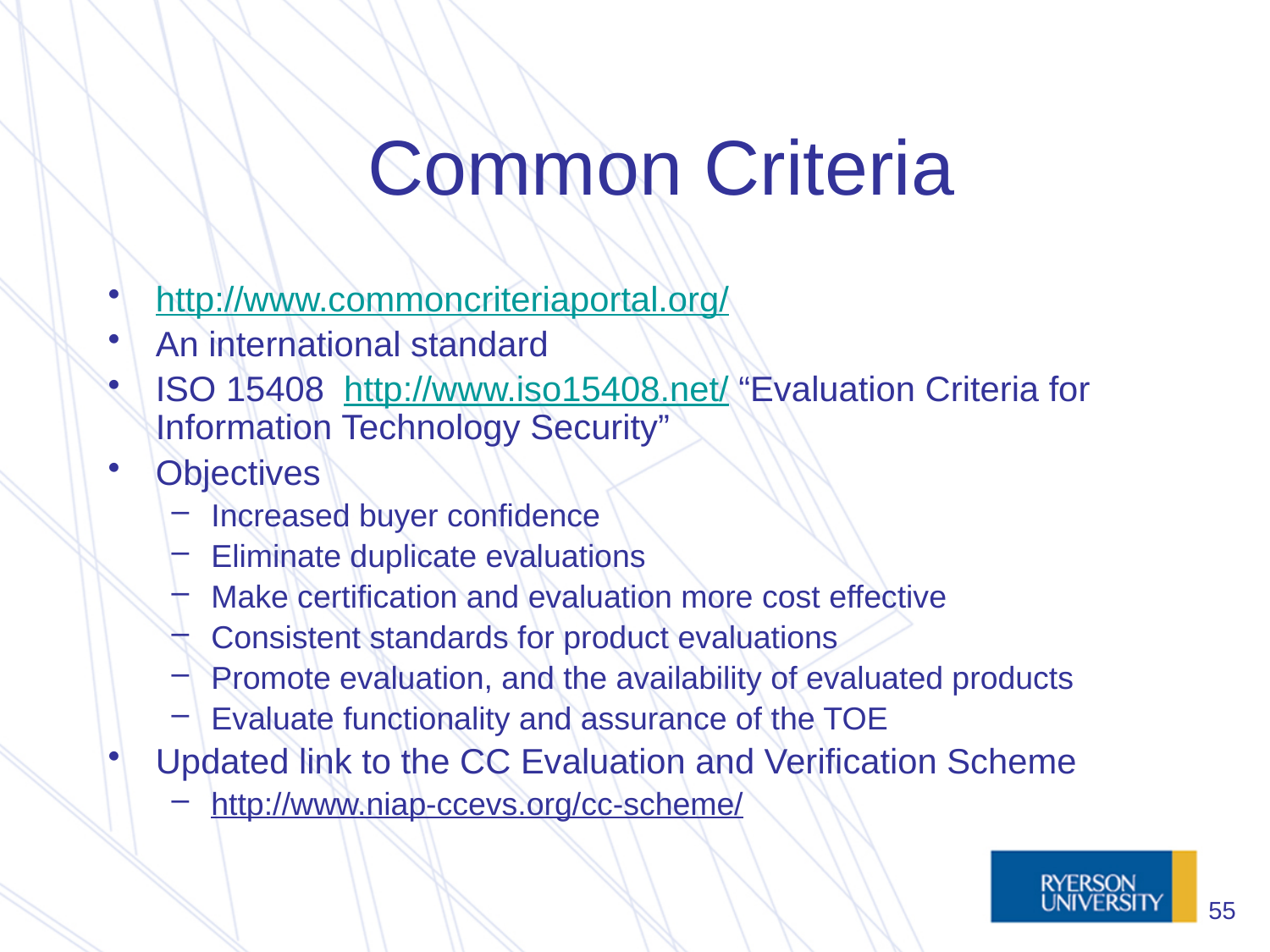

# Common Criteria
http://www.commoncriteriaportal.org/
An international standard
ISO 15408  http://www.iso15408.net/ “Evaluation Criteria for Information Technology Security”
Objectives
Increased buyer confidence
Eliminate duplicate evaluations
Make certification and evaluation more cost effective
Consistent standards for product evaluations
Promote evaluation, and the availability of evaluated products
Evaluate functionality and assurance of the TOE
Updated link to the CC Evaluation and Verification Scheme
http://www.niap-ccevs.org/cc-scheme/
55